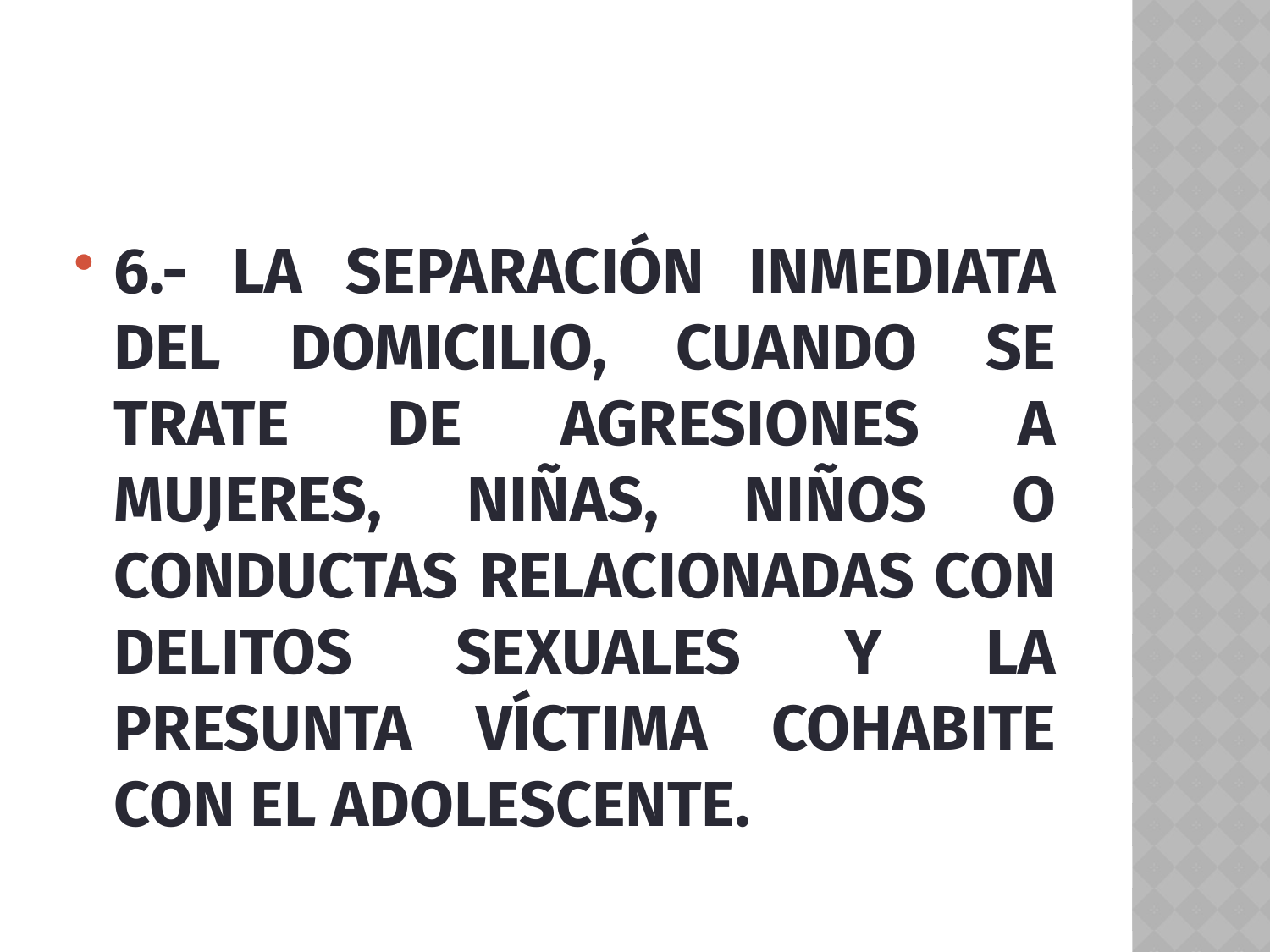

#
6.- LA SEPARACIÓN INMEDIATA DEL DOMICILIO, CUANDO SE TRATE DE AGRESIONES A MUJERES, NIÑAS, NIÑOS O CONDUCTAS RELACIONADAS CON DELITOS SEXUALES Y LA PRESUNTA VÍCTIMA COHABITE CON EL ADOLESCENTE.